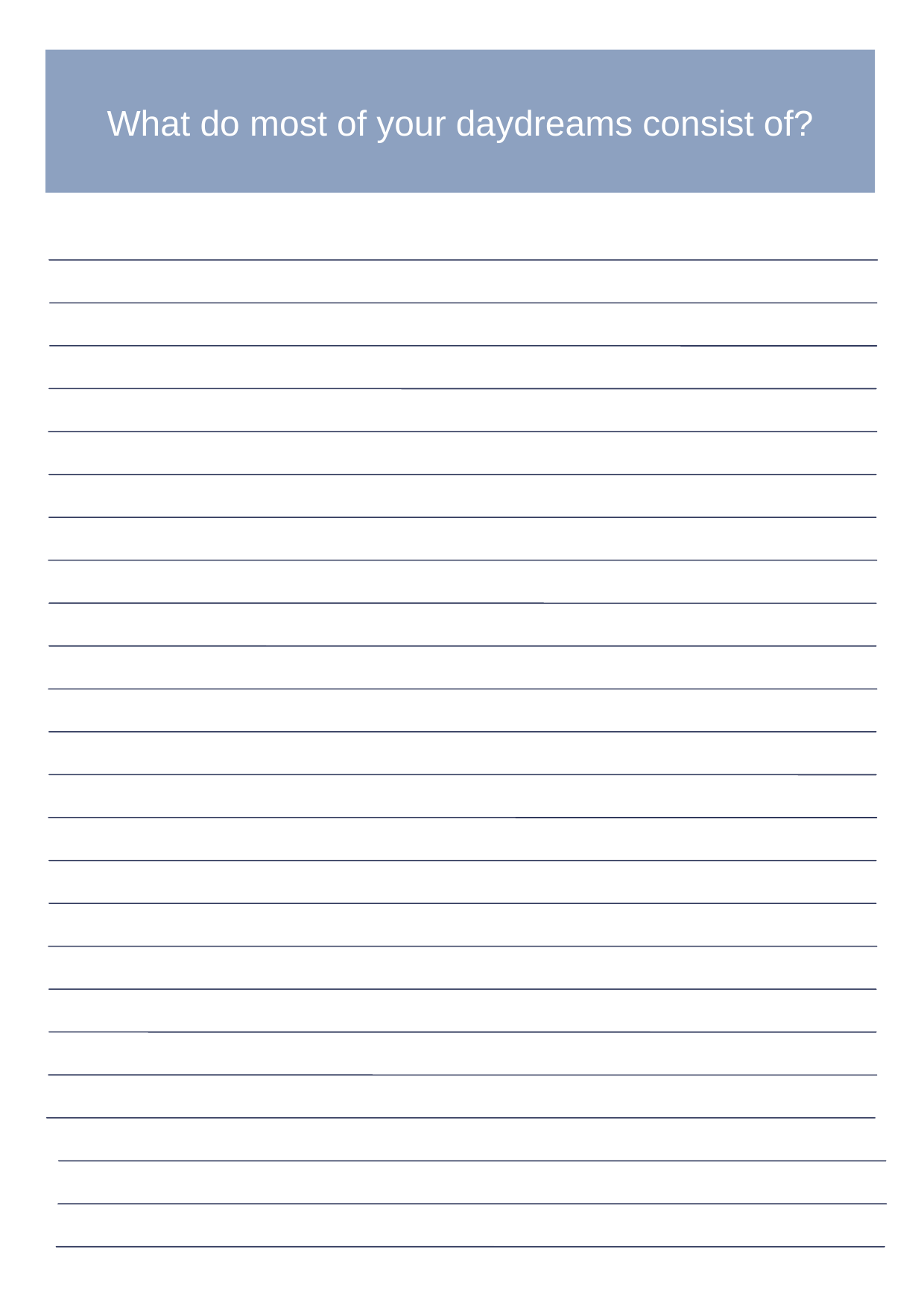

What do most of your daydreams consist of?